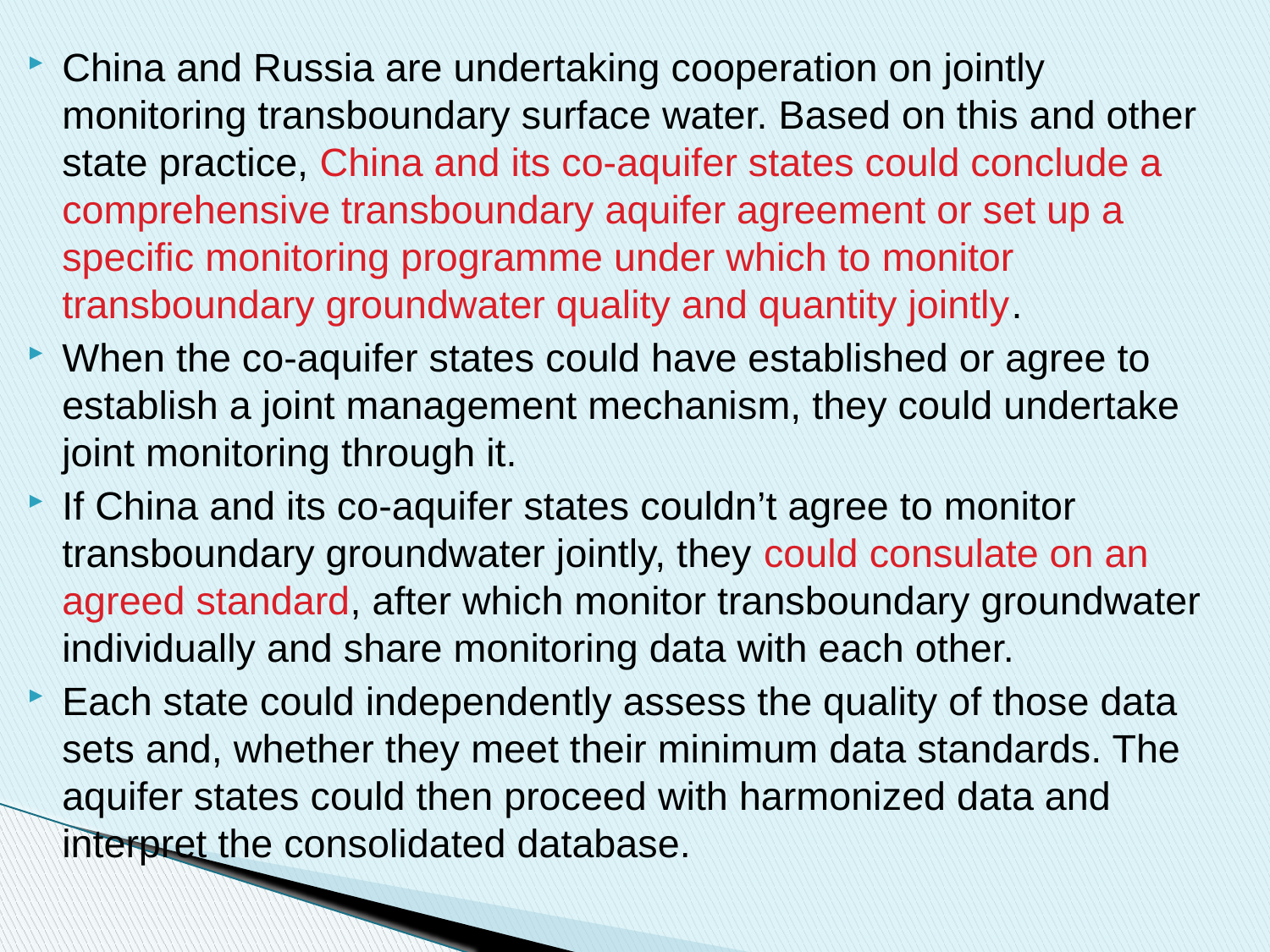

China and Russia are undertaking cooperation on jointly monitoring transboundary surface water. Based on this and other state practice, China and its co-aquifer states could conclude a comprehensive transboundary aquifer agreement or set up a specific monitoring programme under which to monitor transboundary groundwater quality and quantity jointly.
When the co-aquifer states could have established or agree to establish a joint management mechanism, they could undertake joint monitoring through it.
If China and its co-aquifer states couldn’t agree to monitor transboundary groundwater jointly, they could consulate on an agreed standard, after which monitor transboundary groundwater individually and share monitoring data with each other.
Each state could independently assess the quality of those data sets and, whether they meet their minimum data standards. The aquifer states could then proceed with harmonized data and interpret the consolidated database.